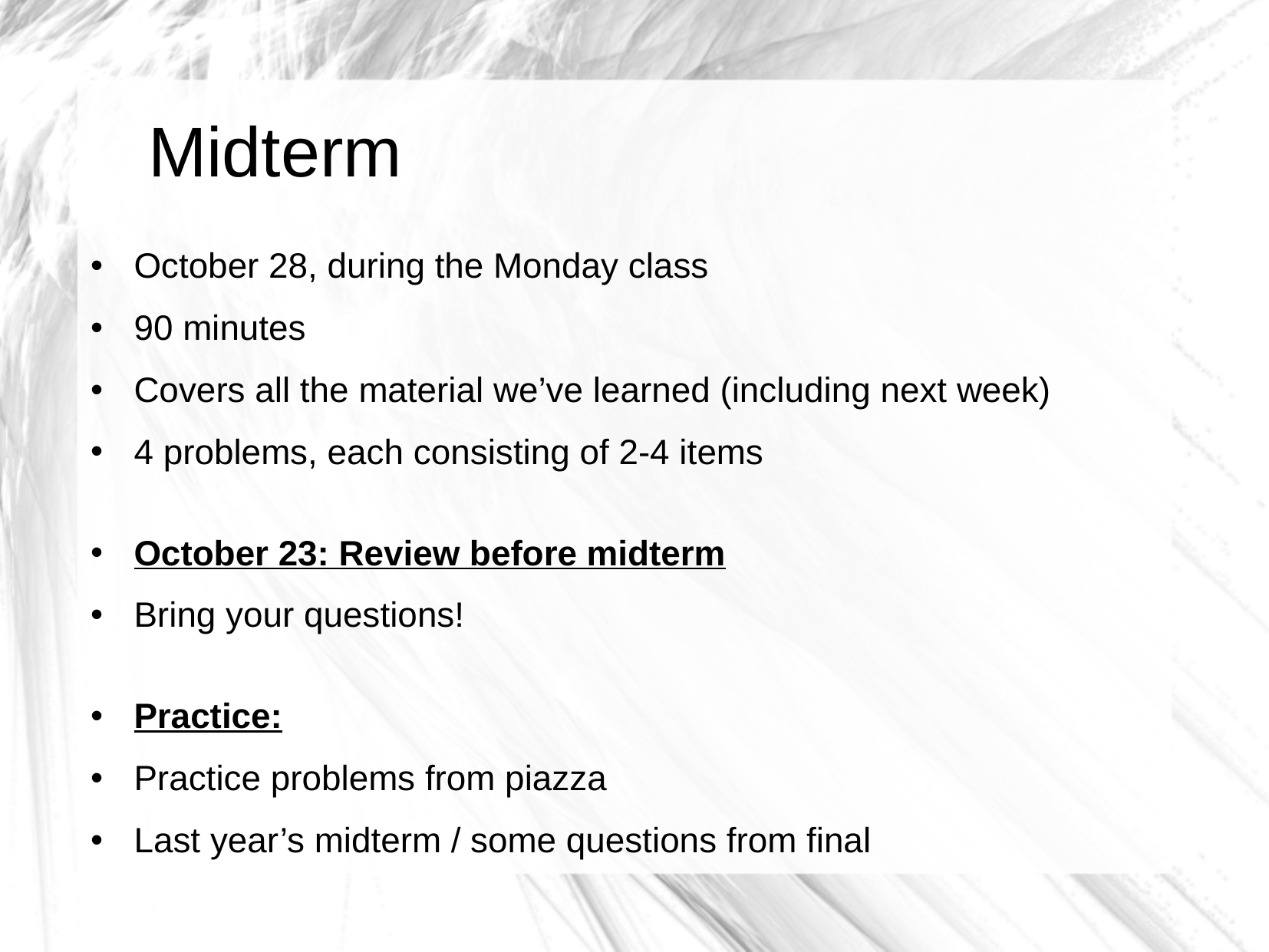

# Midterm
October 28, during the Monday class
90 minutes
Covers all the material we’ve learned (including next week)
4 problems, each consisting of 2-4 items
October 23: Review before midterm
Bring your questions!
Practice:
Practice problems from piazza
Last year’s midterm / some questions from final